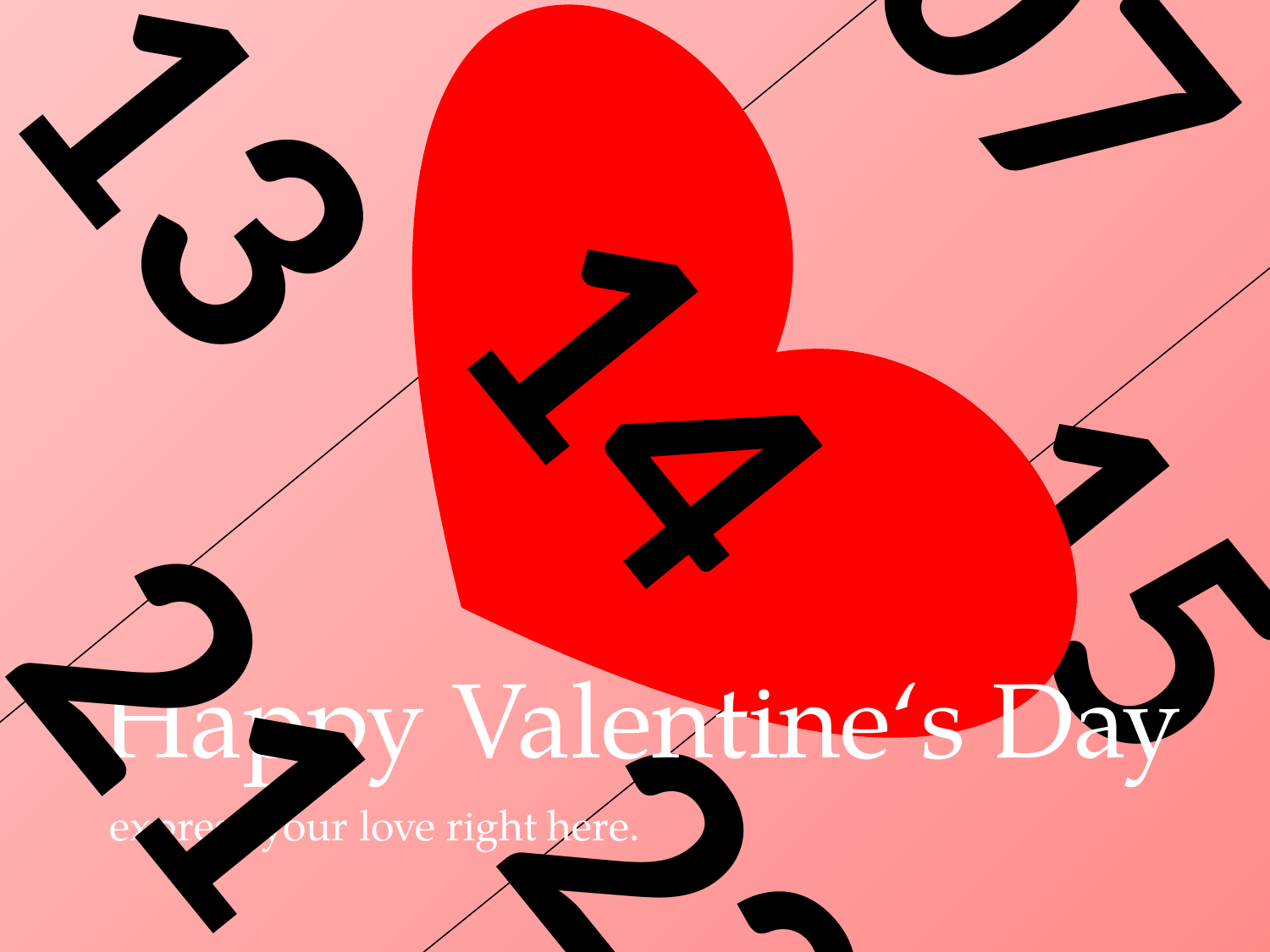

06
13
20
07

21
08
15
22

 14
Happy Valentine‘s Day
express your love right here.